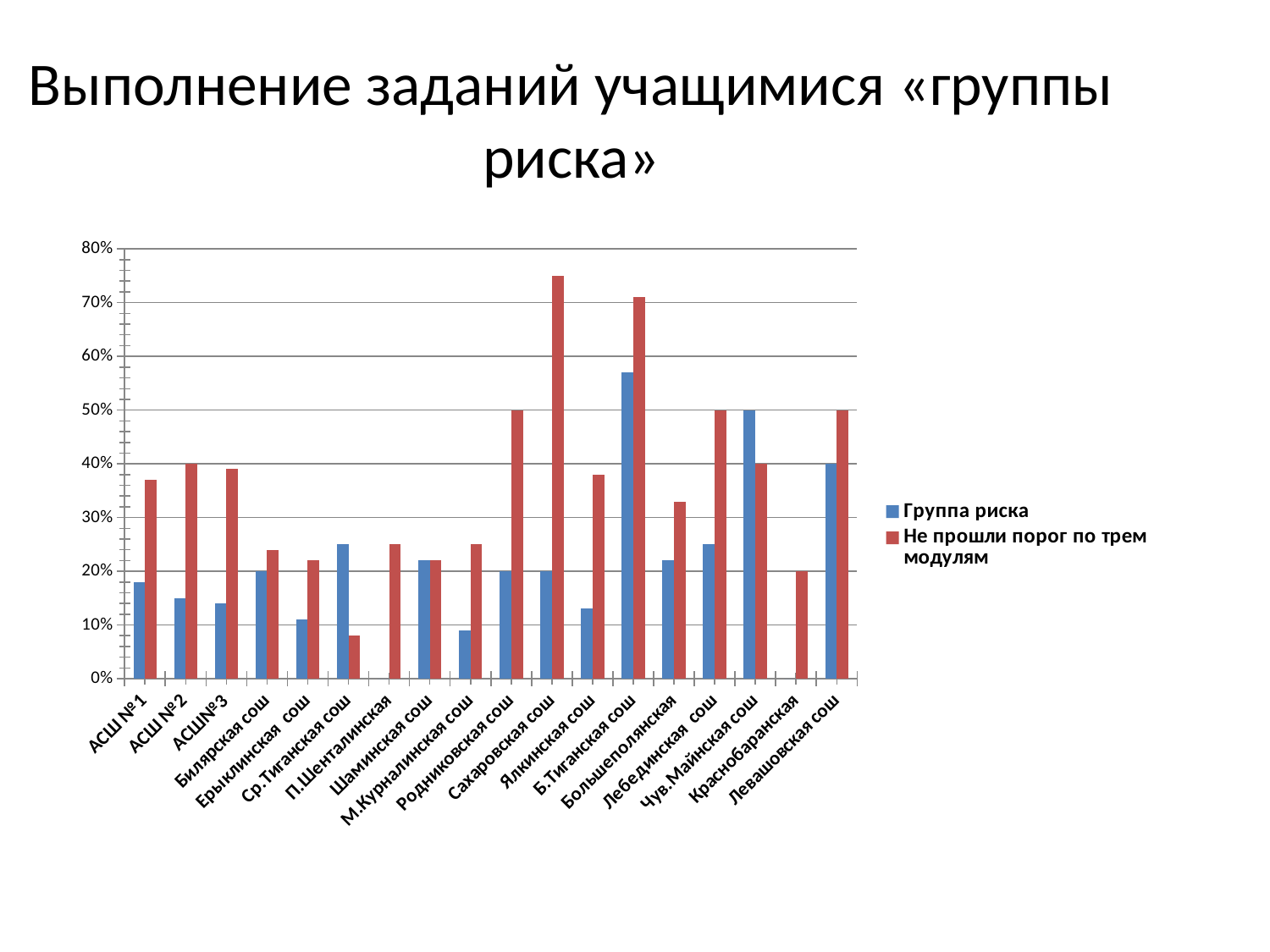

Выполнение заданий учащимися «группы риска»

### Chart

| Category | Группа риска | Не прошли порог по трем модулям |
|---|---|---|
| АСШ №1 | 0.18000000000000016 | 0.37000000000000033 |
| АСШ №2 | 0.15000000000000016 | 0.4 |
| АСШ№3 | 0.14 | 0.3900000000000004 |
| Билярская сош | 0.2 | 0.24000000000000016 |
| Ерыклинская  сош | 0.11 | 0.22 |
| Ср.Тиганская сош | 0.25 | 0.08000000000000004 |
| П.Шенталинская | 0.0 | 0.25 |
| Шаминская сош | 0.22 | 0.22 |
| М.Курналинская сош | 0.09000000000000002 | 0.25 |
| Родниковская сош | 0.2 | 0.5 |
| Сахаровская сош | 0.2 | 0.7500000000000008 |
| Ялкинская сош | 0.13 | 0.3800000000000004 |
| Б.Тиганская сош | 0.57 | 0.7100000000000006 |
| Большеполянская | 0.22 | 0.33000000000000046 |
| Лебединская  сош | 0.25 | 0.5 |
| Чув.Майнская сош | 0.5 | 0.4 |
| Краснобаранская | 0.0 | 0.2 |
| Левашовская сош | 0.4 | 0.5 |